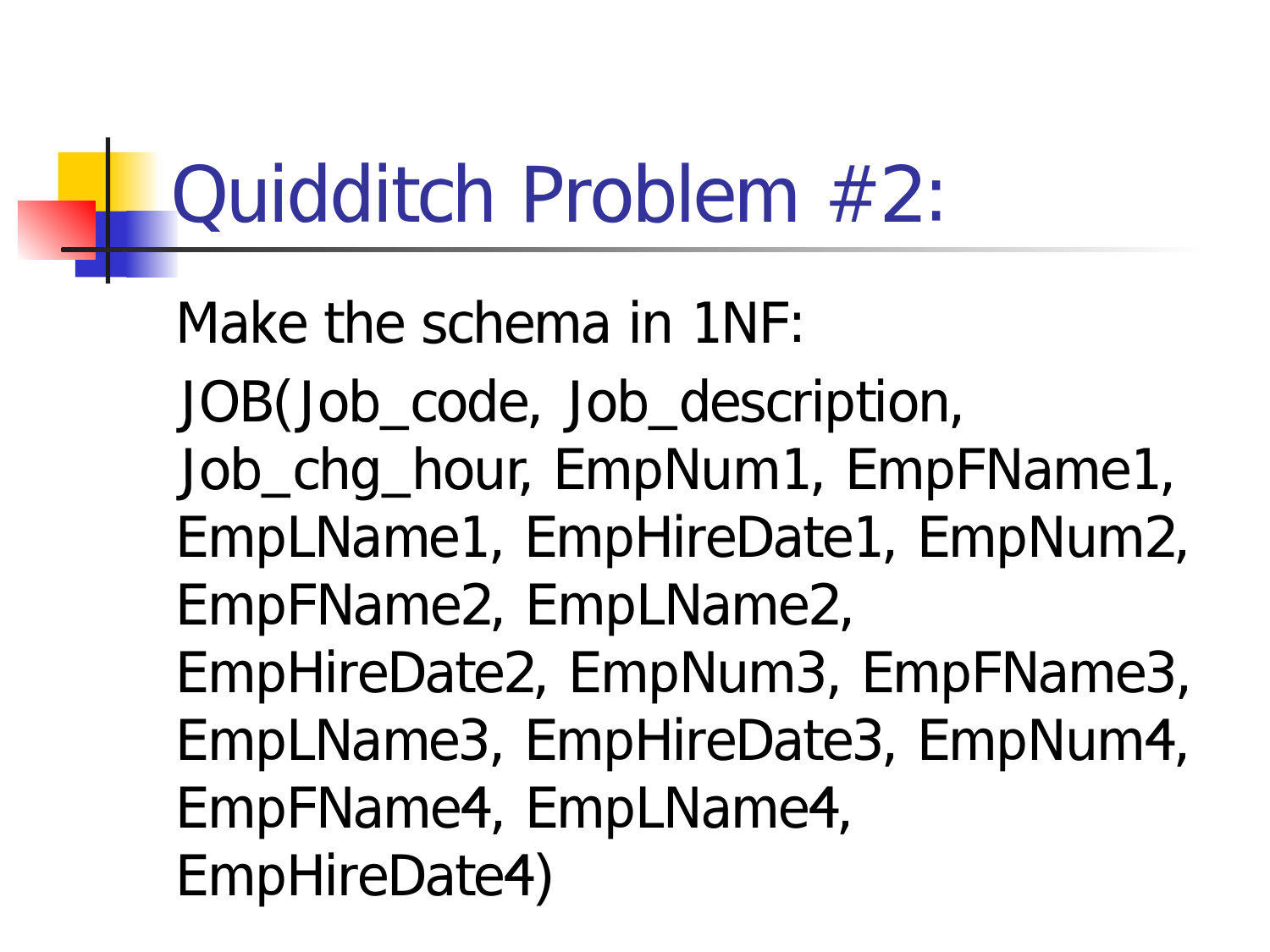

# Quidditch Problem #2:
Make the schema in 1NF:
JOB(Job_code, Job_description, Job_chg_hour, EmpNum1, EmpFName1, EmpLName1, EmpHireDate1, EmpNum2, EmpFName2, EmpLName2, EmpHireDate2, EmpNum3, EmpFName3, EmpLName3, EmpHireDate3, EmpNum4, EmpFName4, EmpLName4, EmpHireDate4)